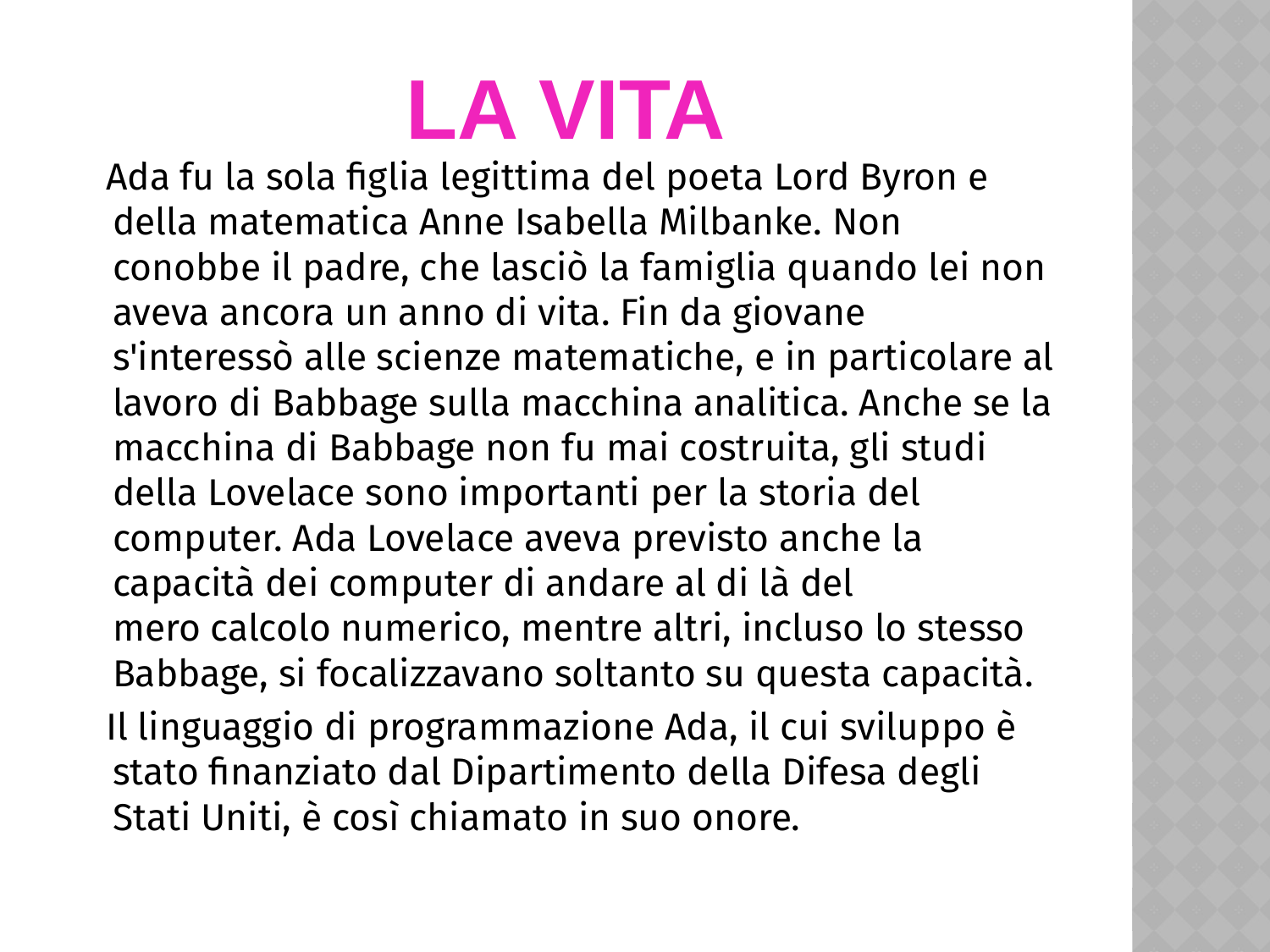

# La vita
   Ada fu la sola figlia legittima del poeta Lord Byron e della matematica Anne Isabella Milbanke. Non conobbe il padre, che lasciò la famiglia quando lei non aveva ancora un anno di vita. Fin da giovane s'interessò alle scienze matematiche, e in particolare al lavoro di Babbage sulla macchina analitica. Anche se la macchina di Babbage non fu mai costruita, gli studi della Lovelace sono importanti per la storia del computer. Ada Lovelace aveva previsto anche la capacità dei computer di andare al di là del mero calcolo numerico, mentre altri, incluso lo stesso Babbage, si focalizzavano soltanto su questa capacità.
   Il linguaggio di programmazione Ada, il cui sviluppo è stato finanziato dal Dipartimento della Difesa degli Stati Uniti, è così chiamato in suo onore.